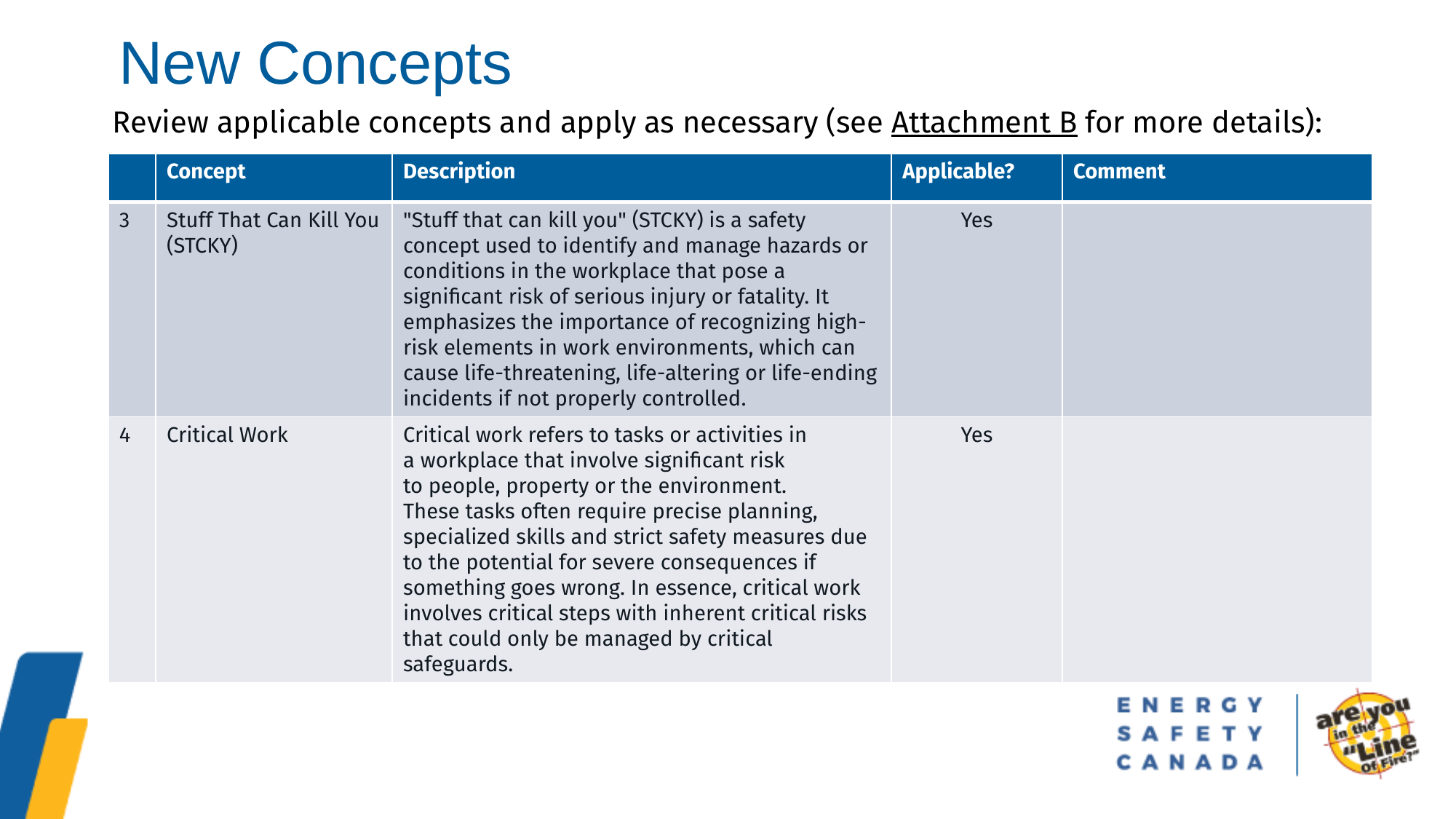

New Concepts
Review applicable concepts and apply as necessary (see Attachment B for more details):
|  | Concept | Description | Applicable? | Comment |
| --- | --- | --- | --- | --- |
| 3 | Stuff That Can Kill You (STCKY) | "Stuff that can kill you" (STCKY) is a safety concept used to identify and manage hazards or conditions in the workplace that pose a significant risk of serious injury or fatality. It emphasizes the importance of recognizing high-risk elements in work environments, which can cause life-threatening, life-altering or life-ending incidents if not properly controlled. | Yes |  |
| 4 | Critical Work | Critical work refers to tasks or activities in a workplace that involve significant risk to people, property or the environment. These tasks often require precise planning, specialized skills and strict safety measures due to the potential for severe consequences if something goes wrong. In essence, critical work involves critical steps with inherent critical risks that could only be managed by critical safeguards. | Yes |  |